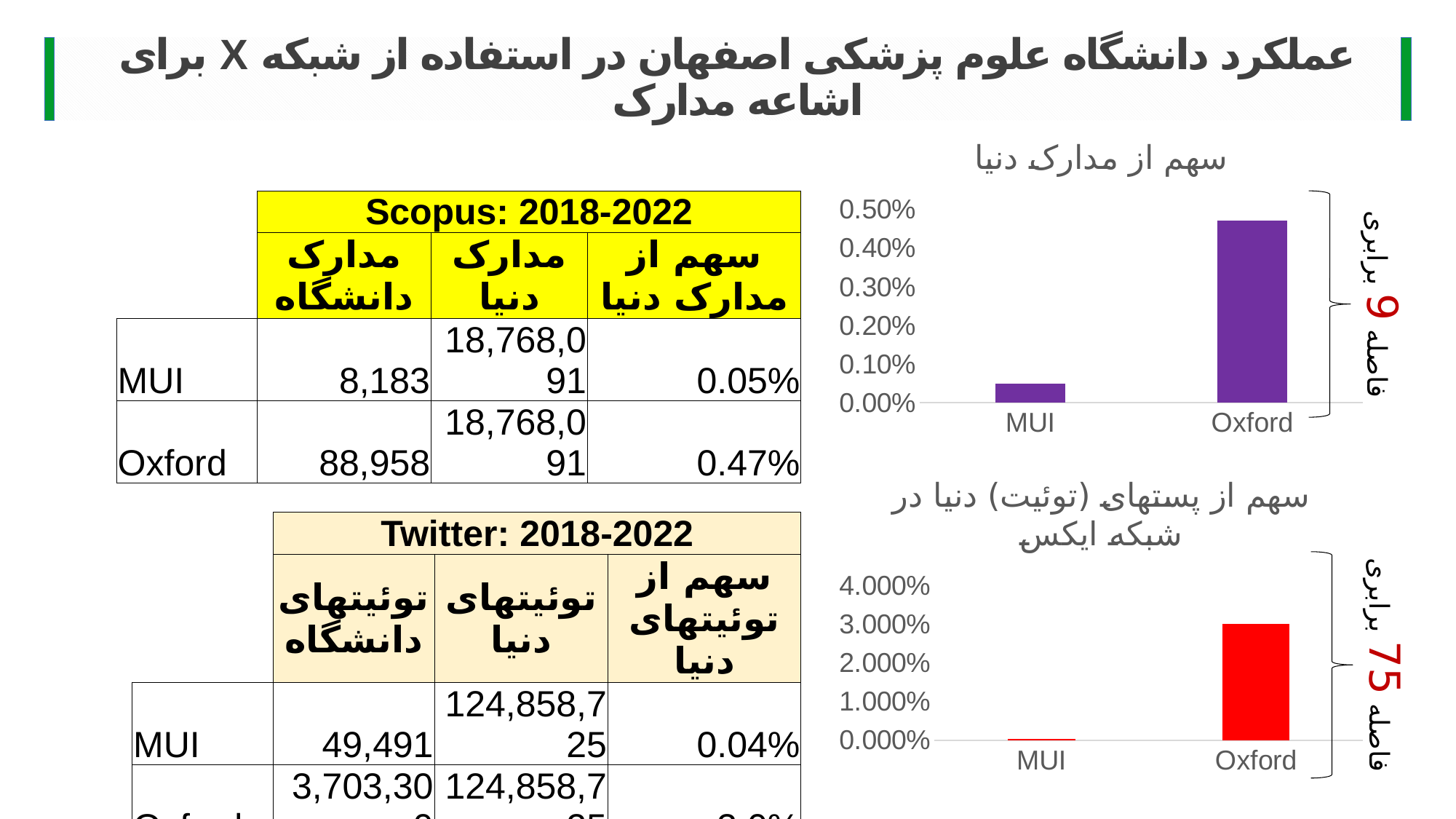

عملکرد دانشگاه علوم پزشکی اصفهان در استفاده از شبکه X برای اشاعه مدارک

### Chart: سهم از مدارک دنیا

| Category |  |
|---|---|
| MUI | 0.0005 |
| Oxford | 0.0047 |
|  | Scopus: 2018-2022 |  |  |
| --- | --- | --- | --- |
|  | مدارک دانشگاه | مدارک دنیا | سهم از مدارک دنیا |
| MUI | 8,183 | 18,768,091 | 0.05% |
| Oxford | 88,958 | 18,768,091 | 0.47% |

فاصله 9 برابری

### Chart: سهم از پستهای (توئیت) دنیا در شبکه ایکس

| Category |  |
|---|---|
| MUI | 0.0004 |
| Oxford | 0.03 |
|  | Twitter: 2018-2022 |  |  |
| --- | --- | --- | --- |
|  | توئیتهای دانشگاه | توئیتهای دنیا | سهم از توئیتهای دنیا |
| MUI | 49,491 | 124,858,725 | 0.04% |
| Oxford | 3,703,300 | 124,858,725 | 3.0% |

فاصله 75 برابری